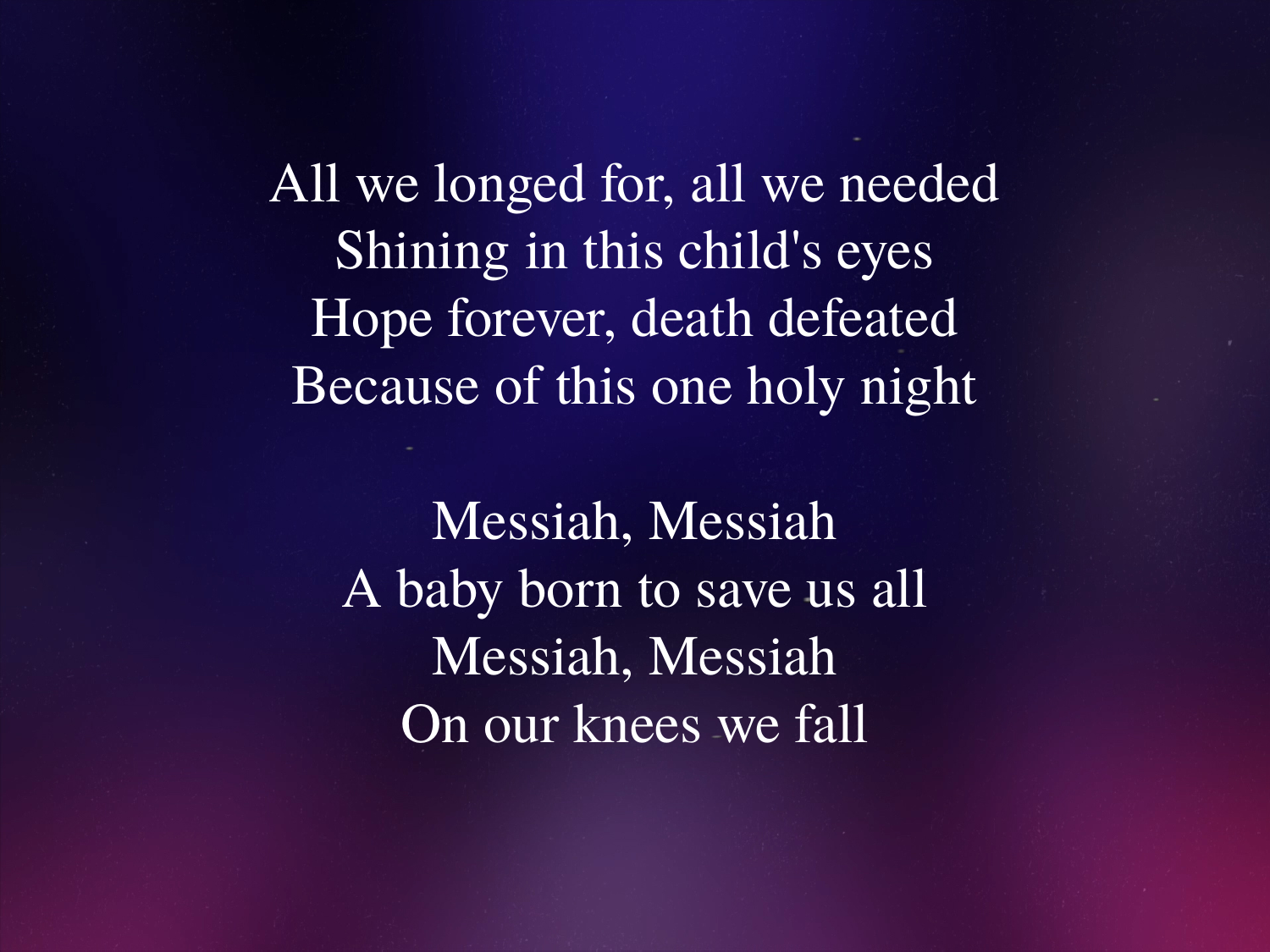

# All we longed for, all we needed Shining in this child's eyes Hope forever, death defeated Because of this one holy night Messiah, Messiah A baby born to save us all Messiah, Messiah On our knees we fall